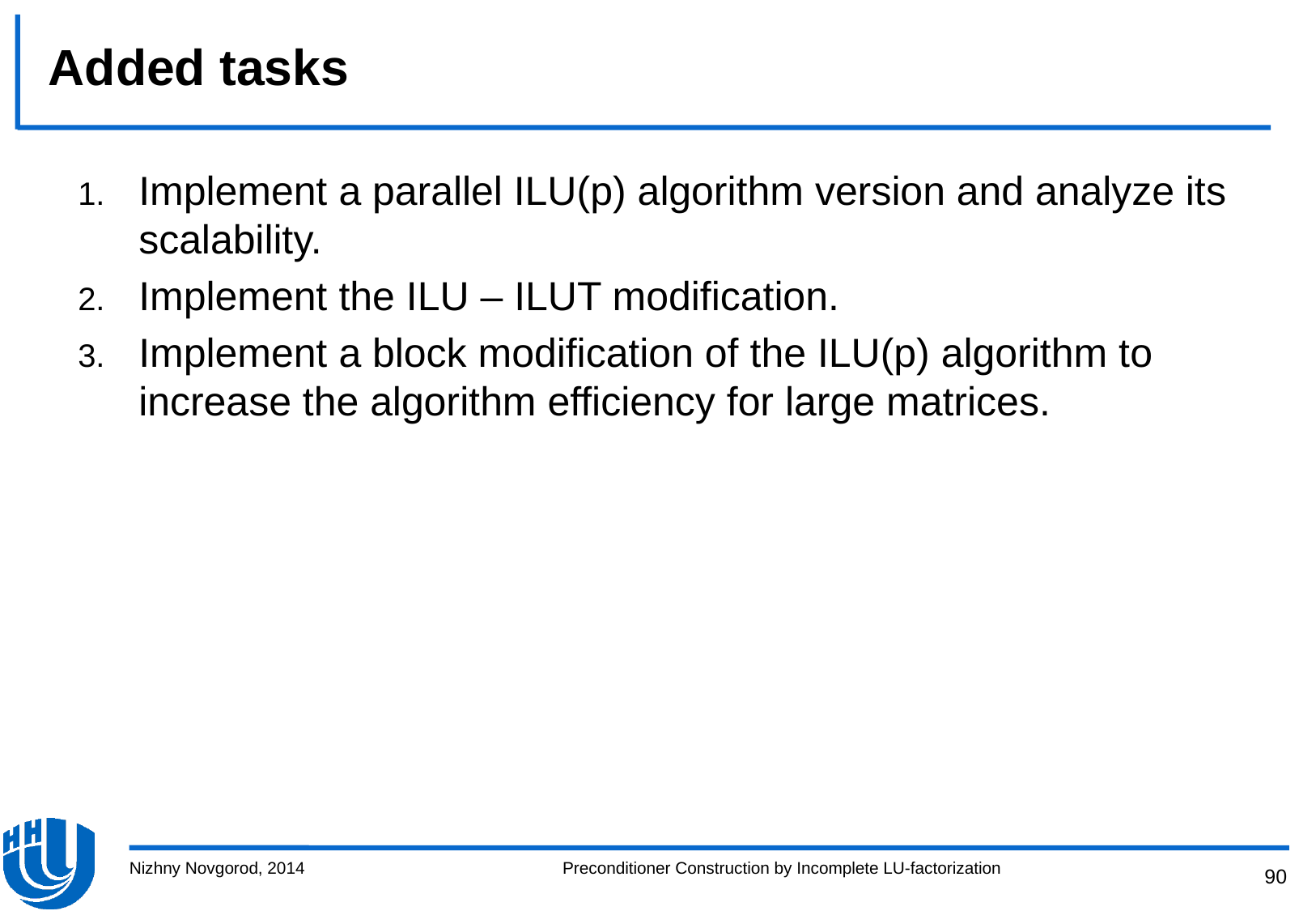

# Added tasks
Implement a parallel ILU(p) algorithm version and analyze its scalability.
Implement the ILU – ILUT modification.
Implement a block modification of the ILU(p) algorithm to increase the algorithm efficiency for large matrices.
Nizhny Novgorod, 2014
Preconditioner Construction by Incomplete LU-factorization